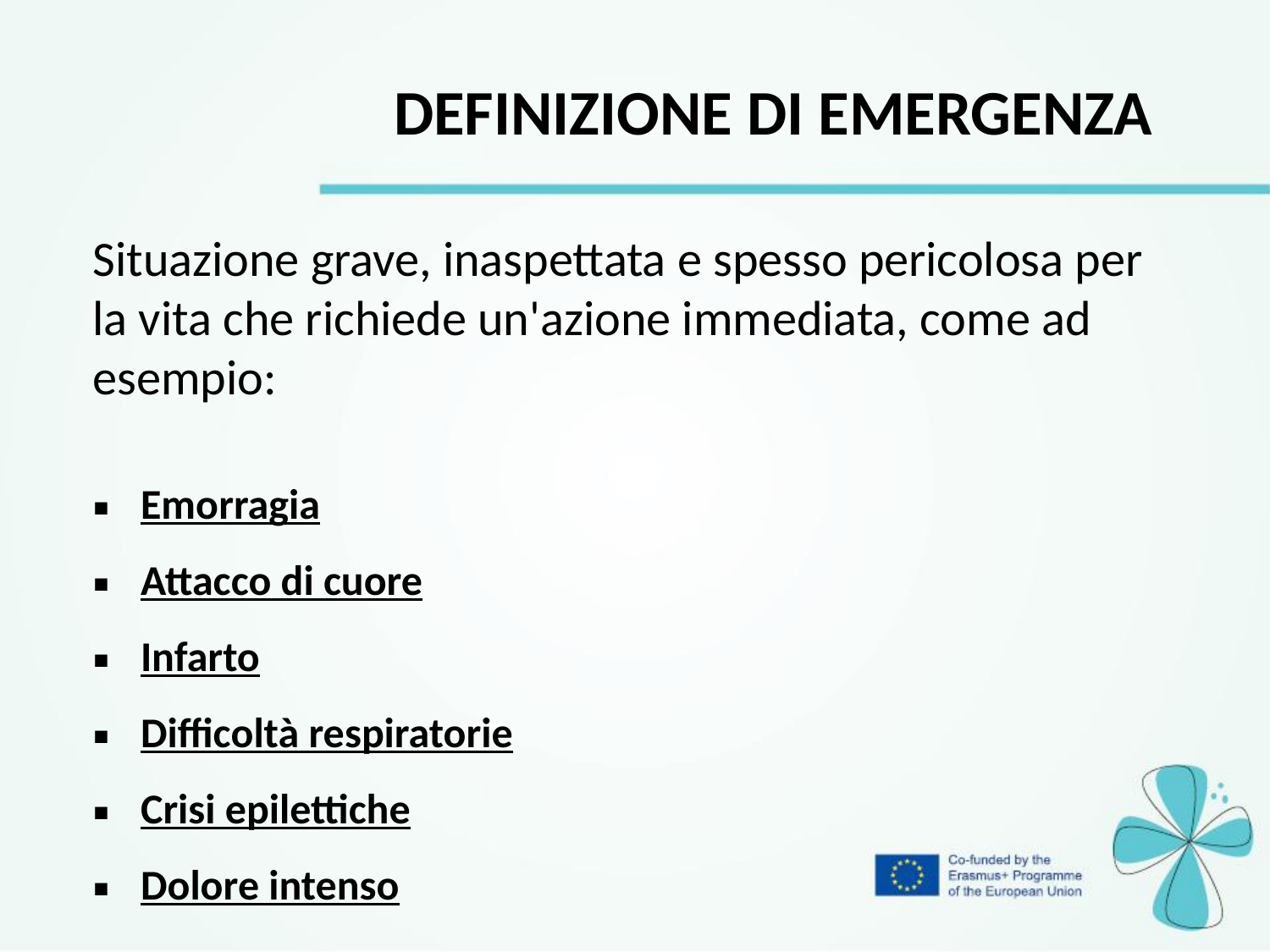

Definizione di emergenza
Situazione grave, inaspettata e spesso pericolosa per la vita che richiede un'azione immediata, come ad esempio:

Emorragia
Attacco di cuore
Infarto
Difficoltà respiratorie
Crisi epilettiche
Dolore intenso